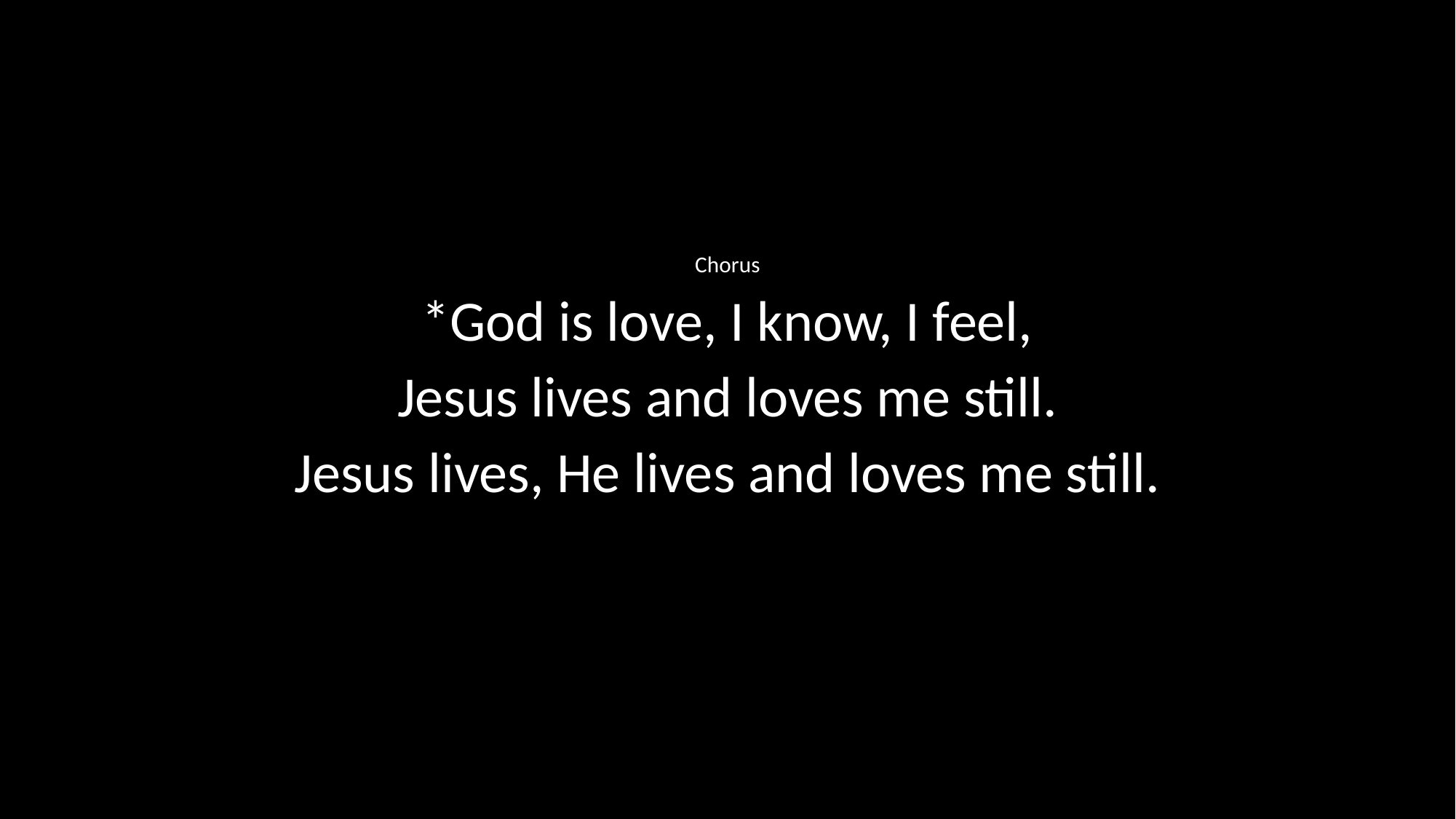

Chorus
*God is love, I know, I feel,
Jesus lives and loves me still.
Jesus lives, He lives and loves me still.